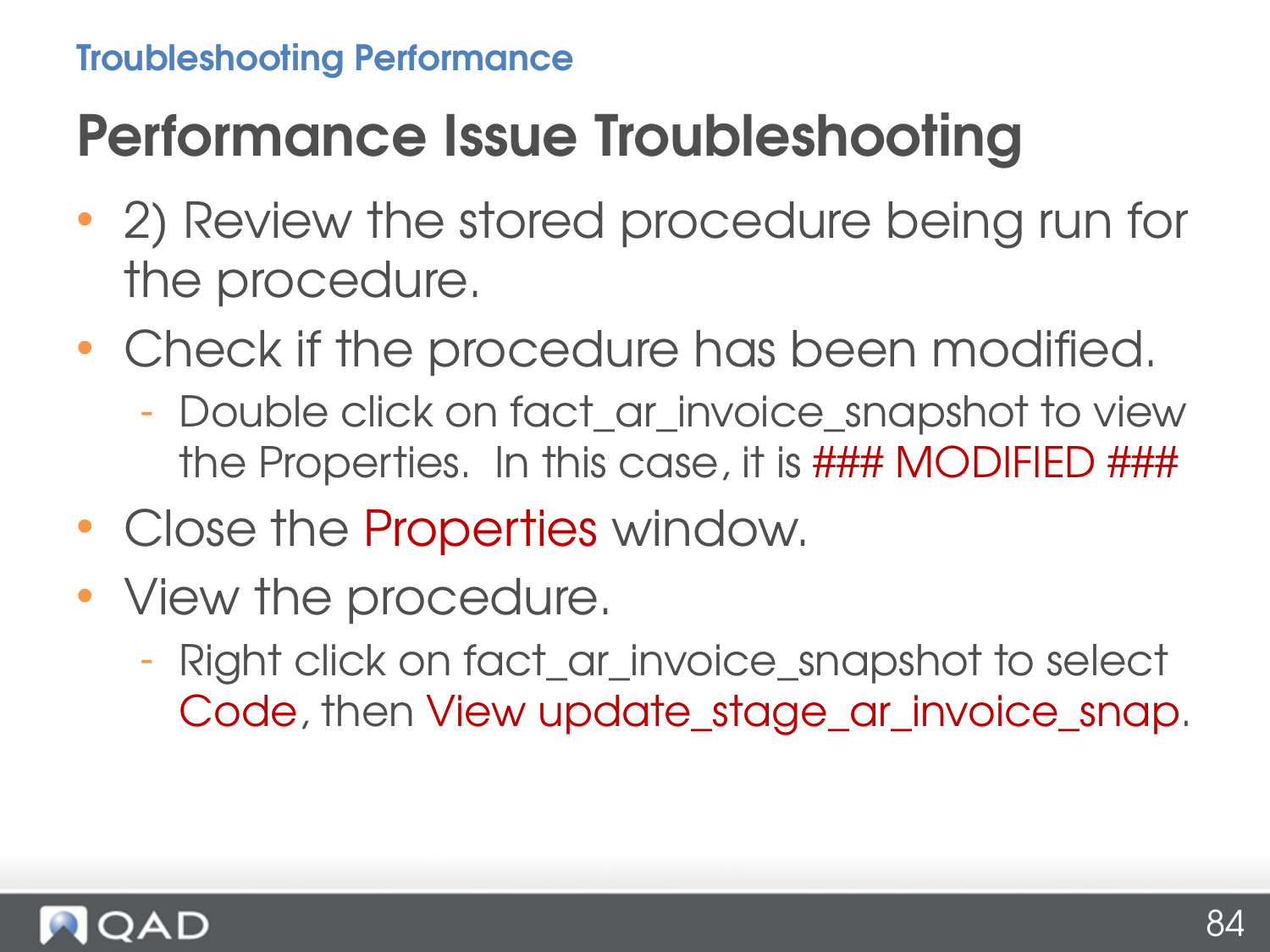

Troubleshooting Performance
# Performance Issue Troubleshooting
2) Review the stored procedure being run for the procedure.
Check if the procedure has been modified.
Double click on fact_ar_invoice_snapshot to view the Properties.  In this case, it is ### MODIFIED ###
Close the Properties window.
View the procedure.
Right click on fact_ar_invoice_snapshot to select Code, then View update_stage_ar_invoice_snap.
84